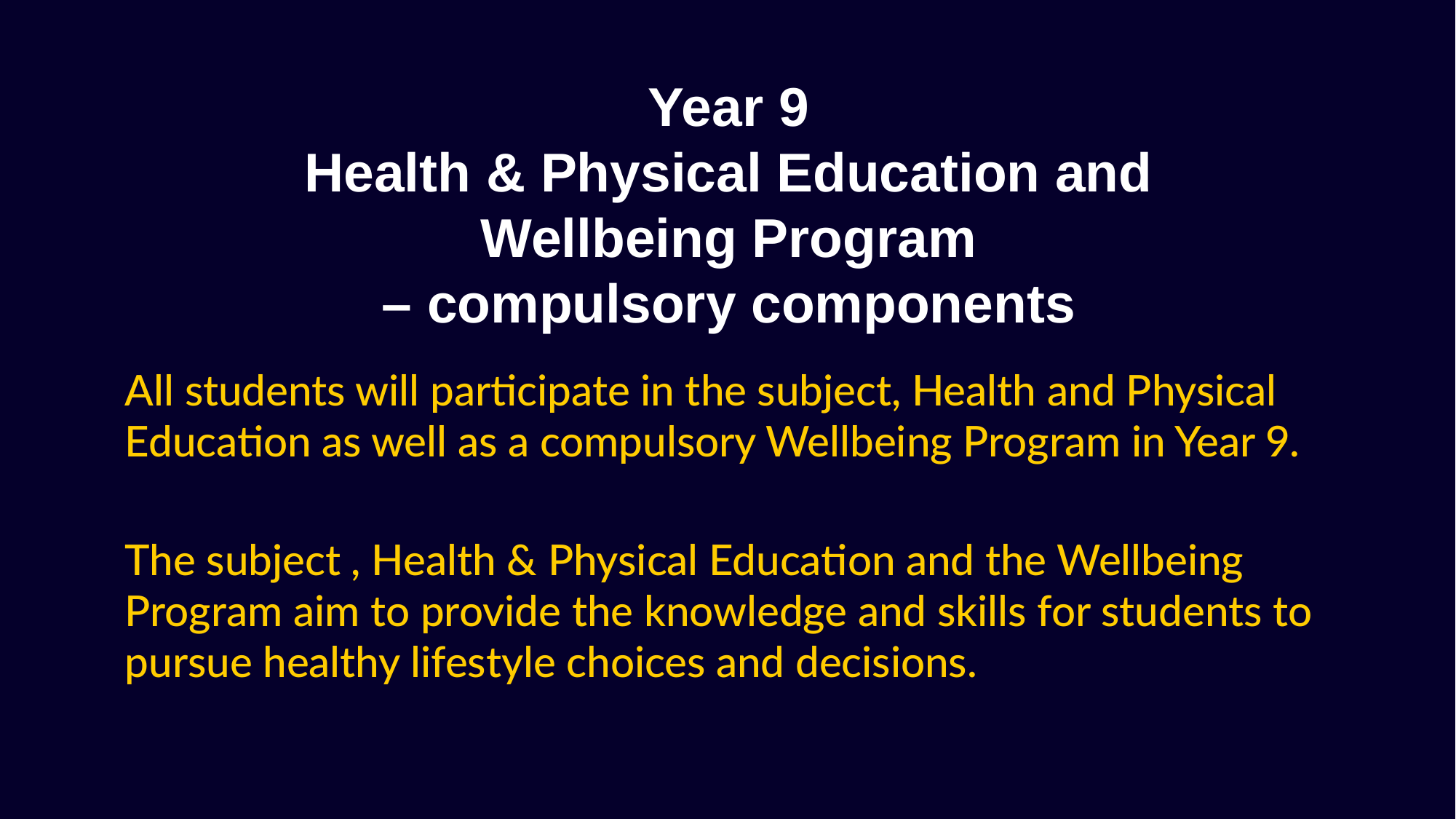

# Year 9 Health & Physical Education and Wellbeing Program – compulsory components
All students will participate in the subject, Health and Physical Education as well as a compulsory Wellbeing Program in Year 9.

The subject , Health & Physical Education and the Wellbeing Program aim to provide the knowledge and skills for students to pursue healthy lifestyle choices and decisions.